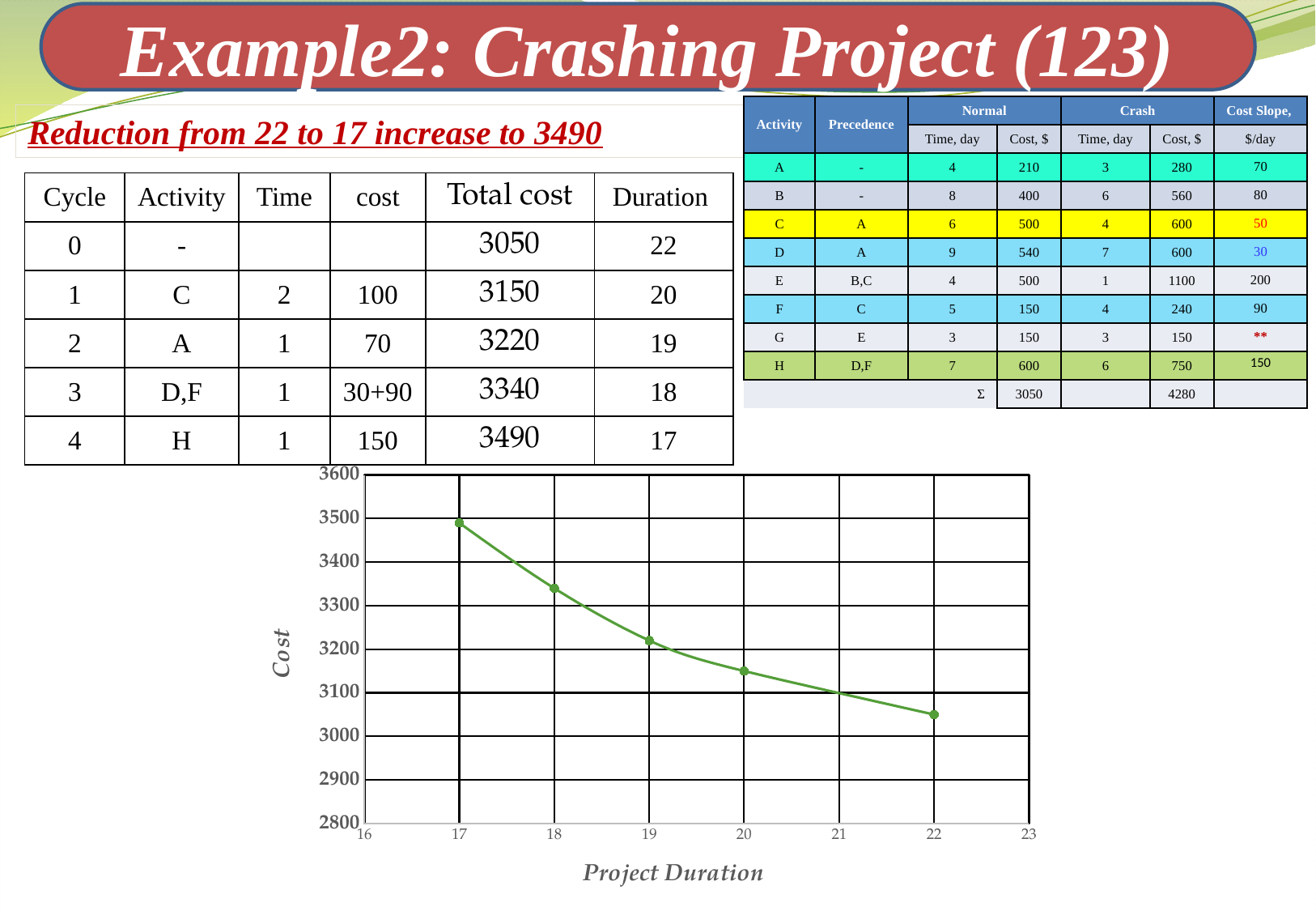

Example2: Crashing Project (123)
| Activity | Precedence | Normal |  | Crash |  | Cost Slope, |
| --- | --- | --- | --- | --- | --- | --- |
|  |  | Time, day | Cost, $ | Time, day | Cost, $ | $/day |
| A | - | 4 | 210 | 3 | 280 | 70 |
| B | - | 8 | 400 | 6 | 560 | 80 |
| C | A | 6 | 500 | 4 | 600 | 50 |
| D | A | 9 | 540 | 7 | 600 | 30 |
| E | B,C | 4 | 500 | 1 | 1100 | 200 |
| F | C | 5 | 150 | 4 | 240 | 90 |
| G | E | 3 | 150 | 3 | 150 | \*\* |
| H | D,F | 7 | 600 | 6 | 750 | 150 |
|  |  | Σ | 3050 |  | 4280 |  |
Reduction from 22 to 17 increase to 3490
| Cycle | Activity | Time | cost | Total cost | Duration |
| --- | --- | --- | --- | --- | --- |
| 0 | - |  |  | 3050 | 22 |
| 1 | C | 2 | 100 | 3150 | 20 |
| 2 | A | 1 | 70 | 3220 | 19 |
| 3 | D,F | 1 | 30+90 | 3340 | 18 |
| 4 | H | 1 | 150 | 3490 | 17 |

### Chart

| Category |  |
|---|---|